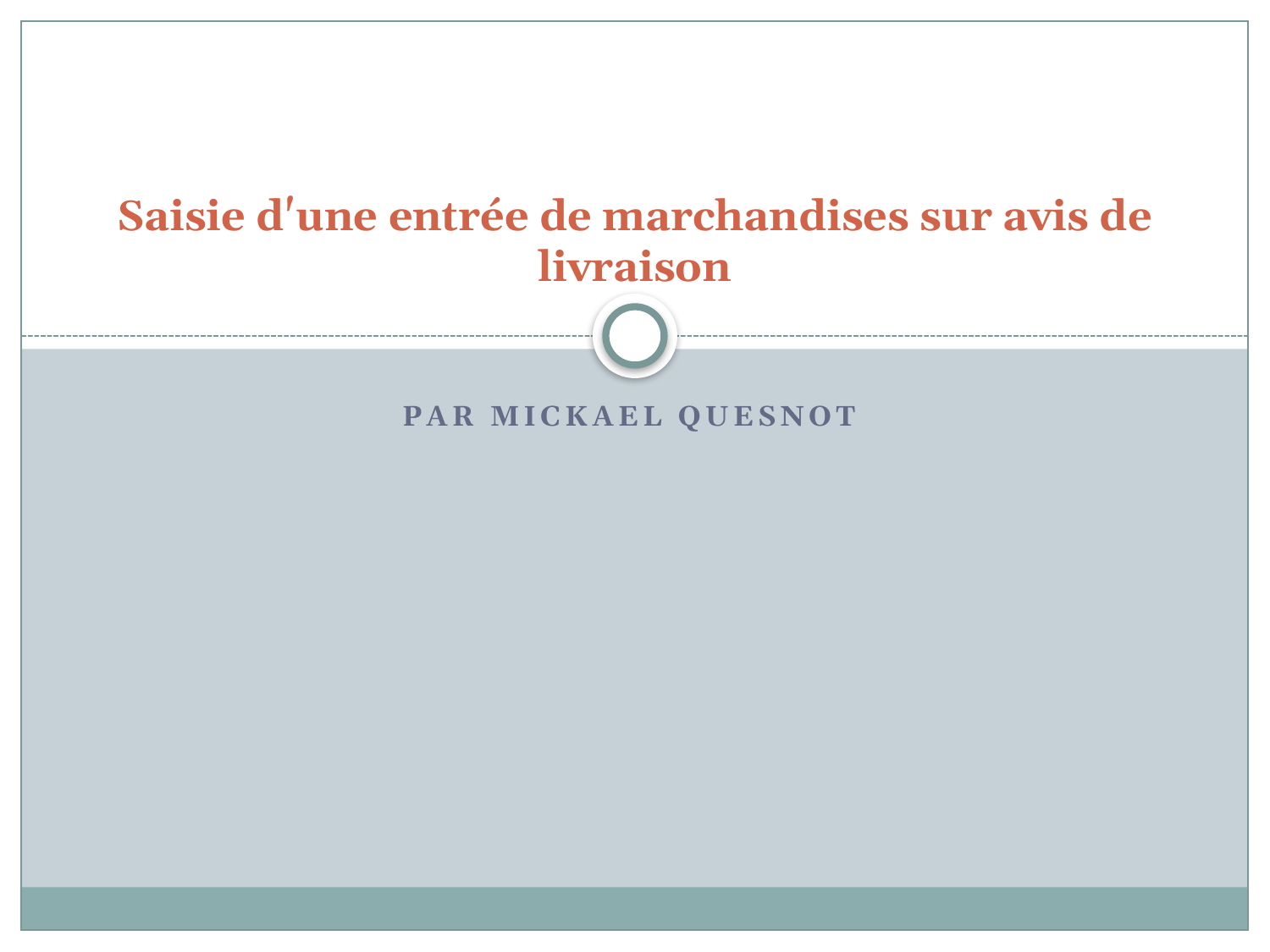

# Saisie d'une entrée de marchandises sur avis de livraison
Par Mickael QUESNOT